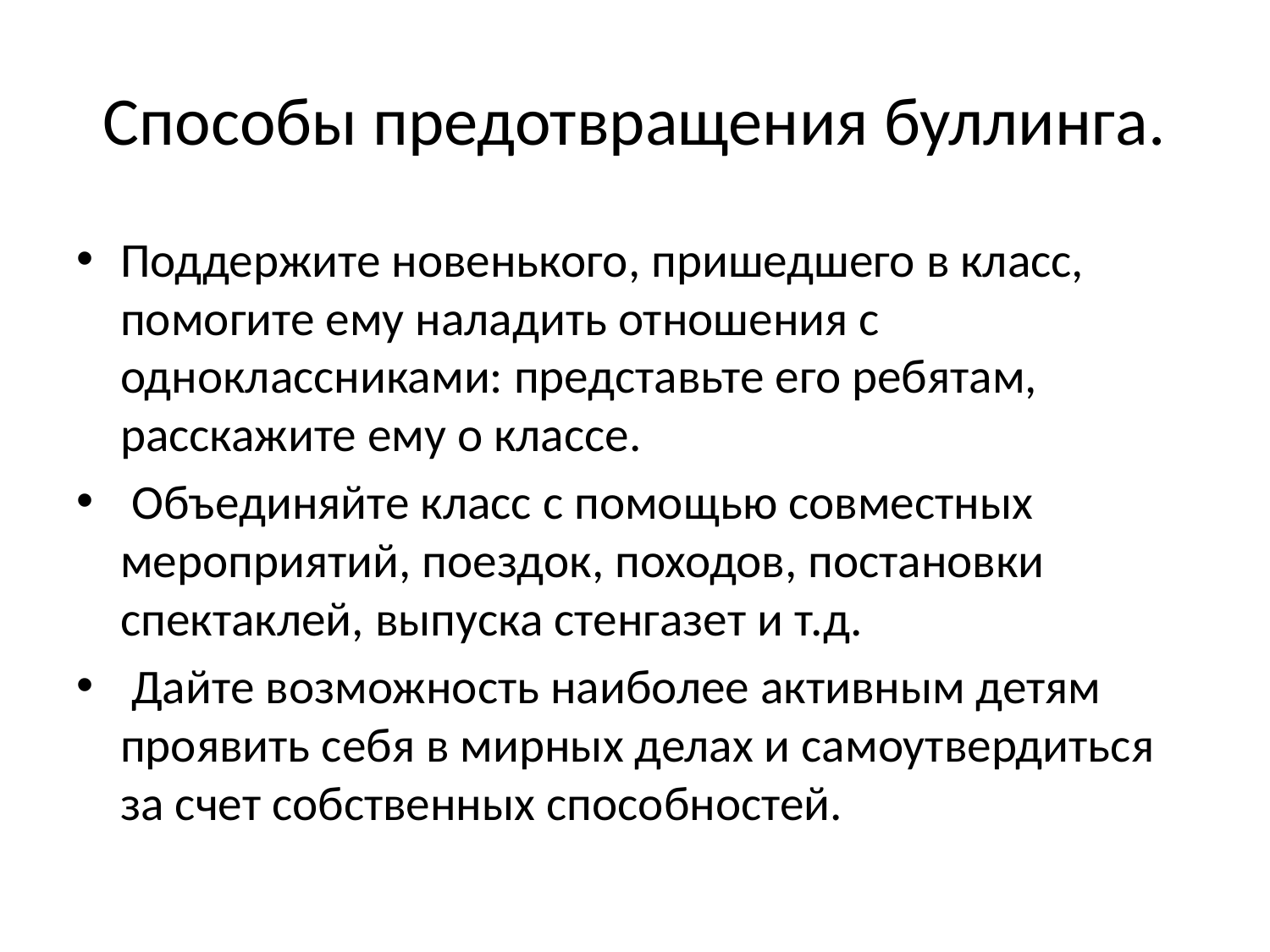

# Способы предотвращения буллинга.
Поддержите новенького, пришедшего в класс, помогите ему наладить отношения с одноклассниками: представьте его ребятам, расскажите ему о классе.
 Объединяйте класс с помощью совместных мероприятий, поездок, походов, постановки спектаклей, выпуска стенгазет и т.д.
 Дайте возможность наиболее активным детям проявить себя в мирных делах и самоутвердиться за счет собственных способностей.